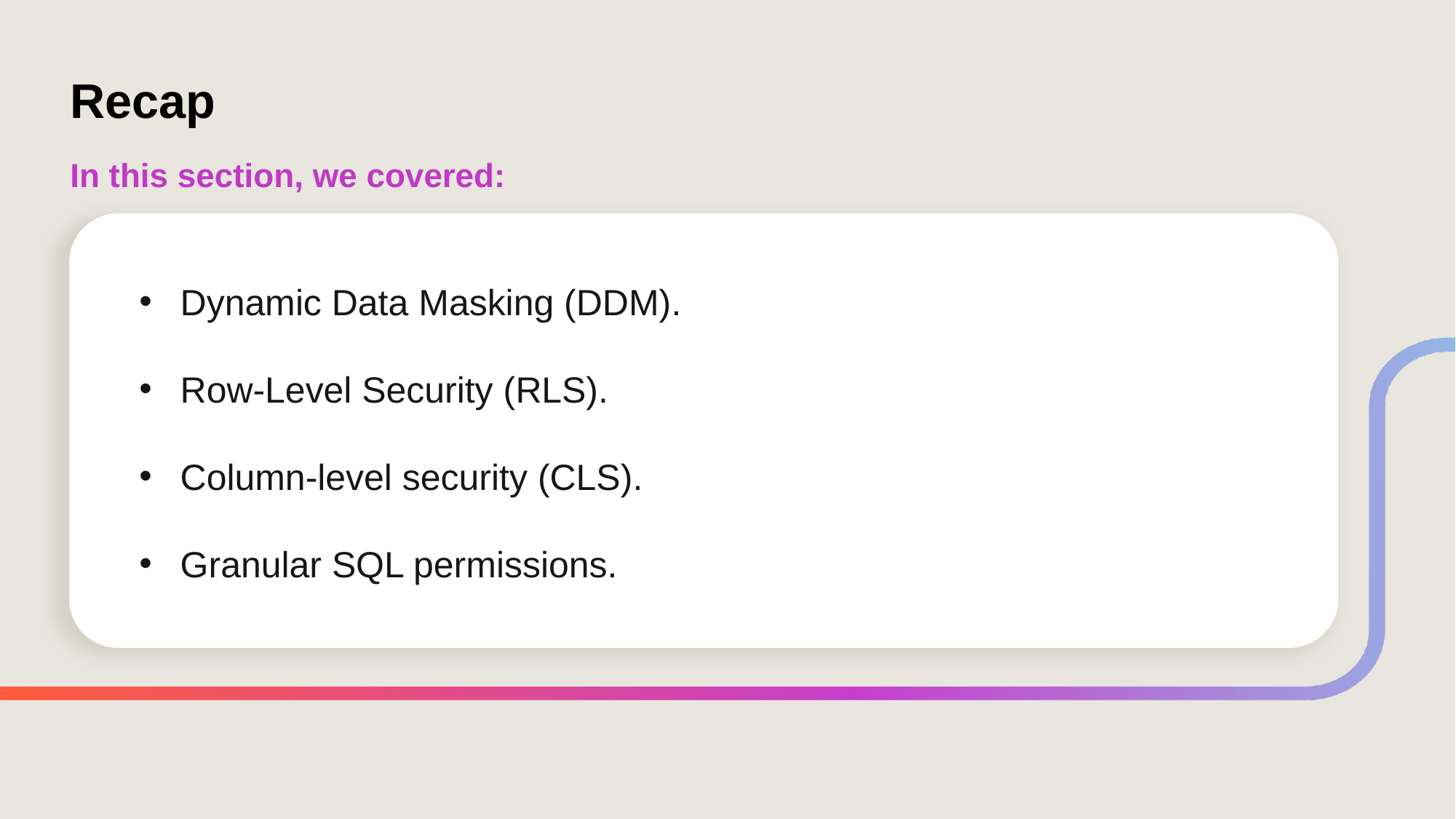

# Recap
In this section, we covered:

Dynamic Data Masking (DDM).
Row-Level Security (RLS).
Column-level security (CLS).
Granular SQL permissions.